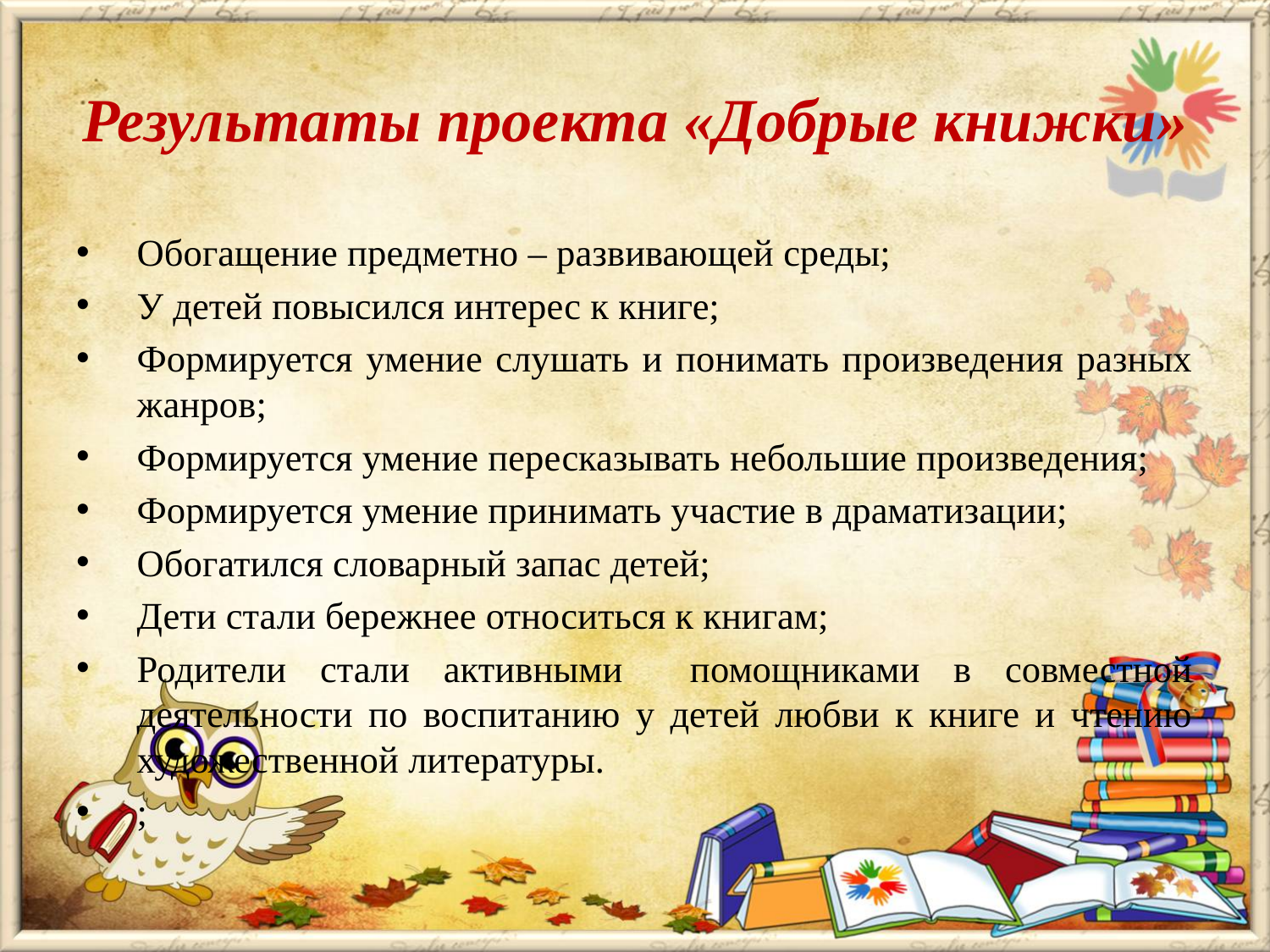

# Результаты проекта «Добрые книжки»
Обогащение предметно – развивающей среды;
У детей повысился интерес к книге;
Формируется умение слушать и понимать произведения разных жанров;
Формируется умение пересказывать небольшие произведения;
Формируется умение принимать участие в драматизации;
Обогатился словарный запас детей;
Дети стали бережнее относиться к книгам;
Родители стали активными  помощниками в совместной деятельности по воспитанию у детей любви к книге и чтению художественной литературы.
;